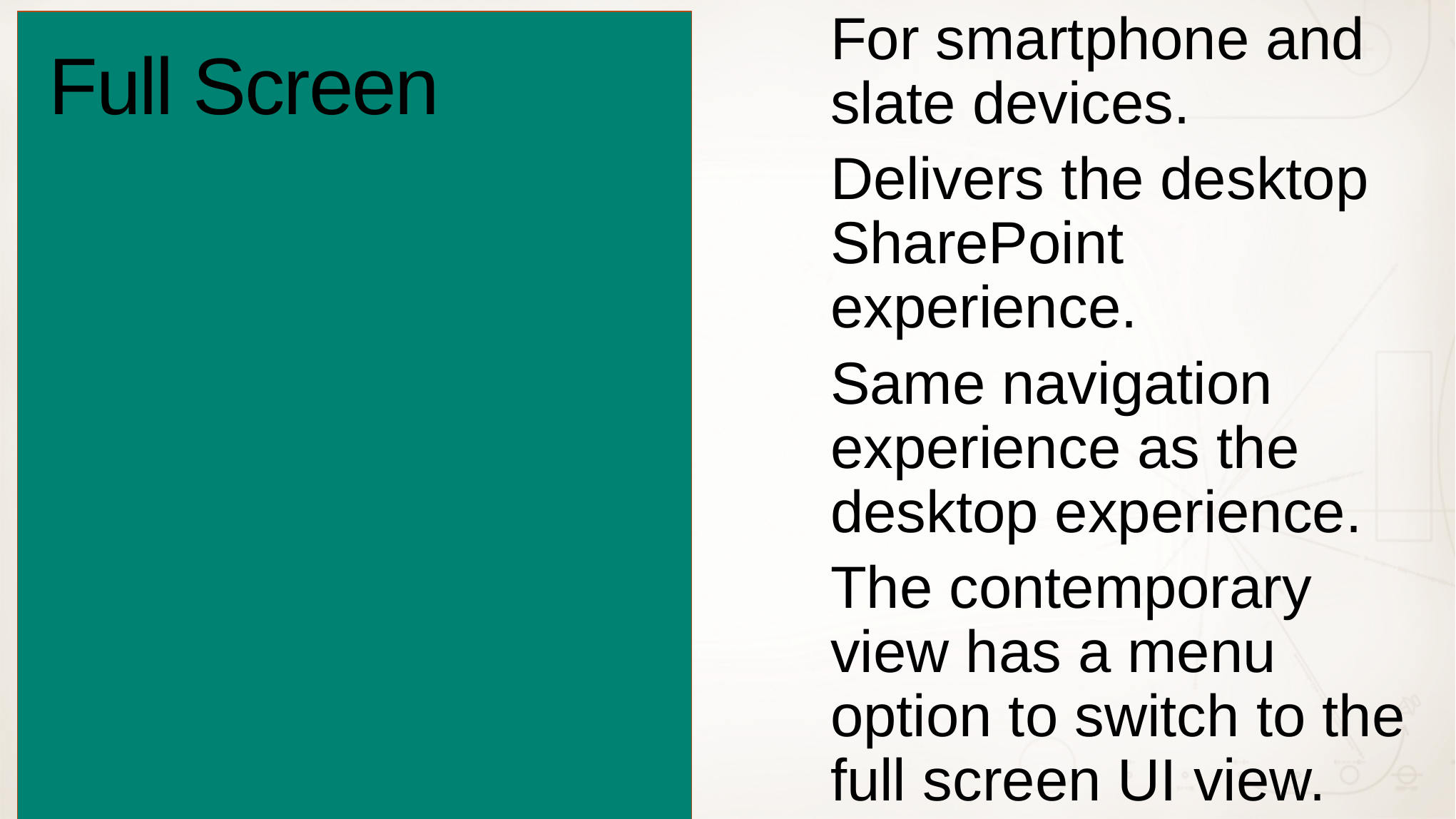

For smartphone and slate devices.
Delivers the desktop SharePoint experience.
Same navigation experience as the desktop experience.
The contemporary view has a menu option to switch to the full screen UI view.

# Full Screen